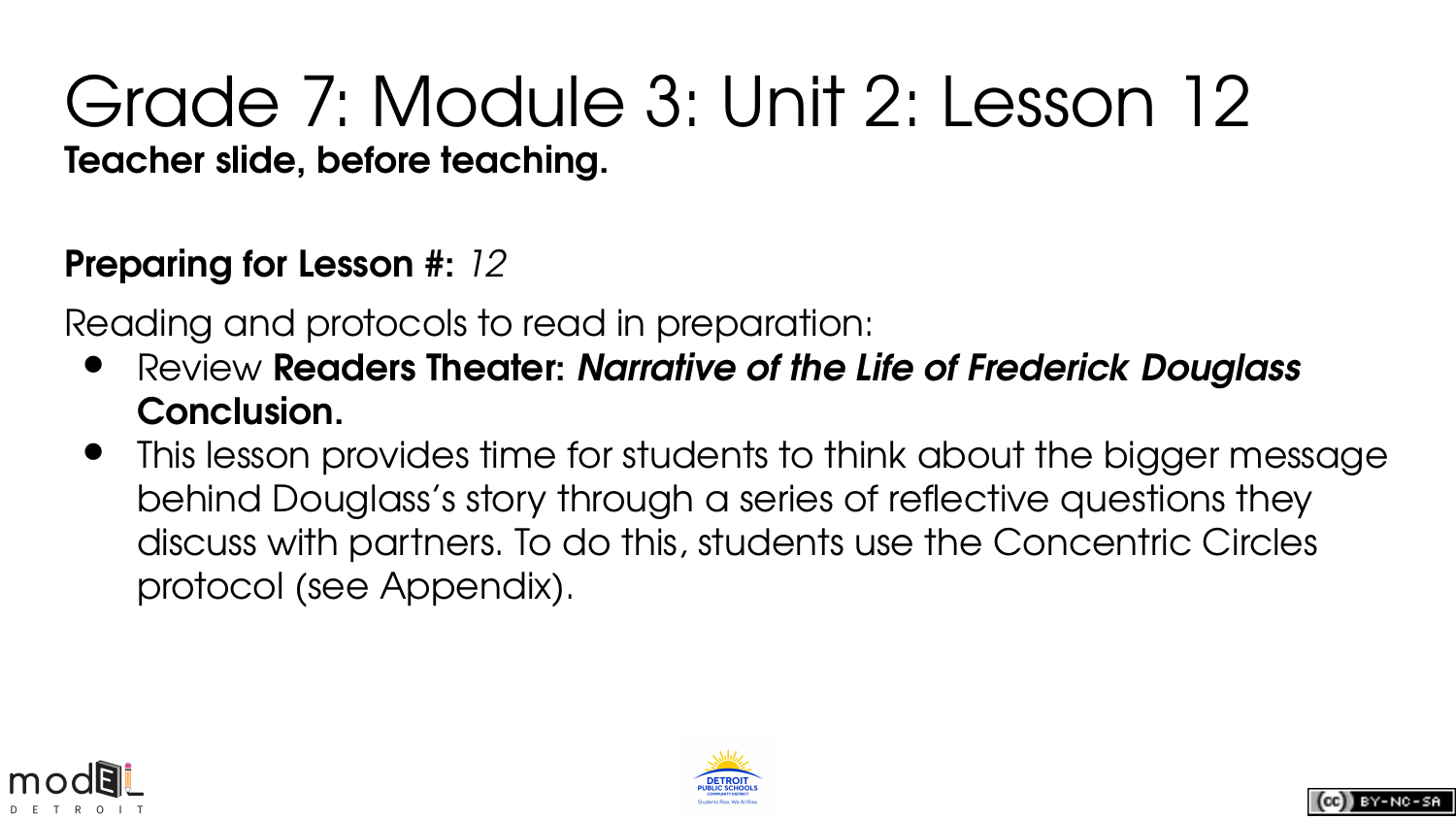

Grade 7: Module 3: Unit 2: Lesson 12
Teacher slide, before teaching.

Preparing for Lesson #: 12
Reading and protocols to read in preparation:
Review Readers Theater: Narrative of the Life of Frederick Douglass Conclusion.
This lesson provides time for students to think about the bigger message behind Douglass’s story through a series of reflective questions they discuss with partners. To do this, students use the Concentric Circles protocol (see Appendix).